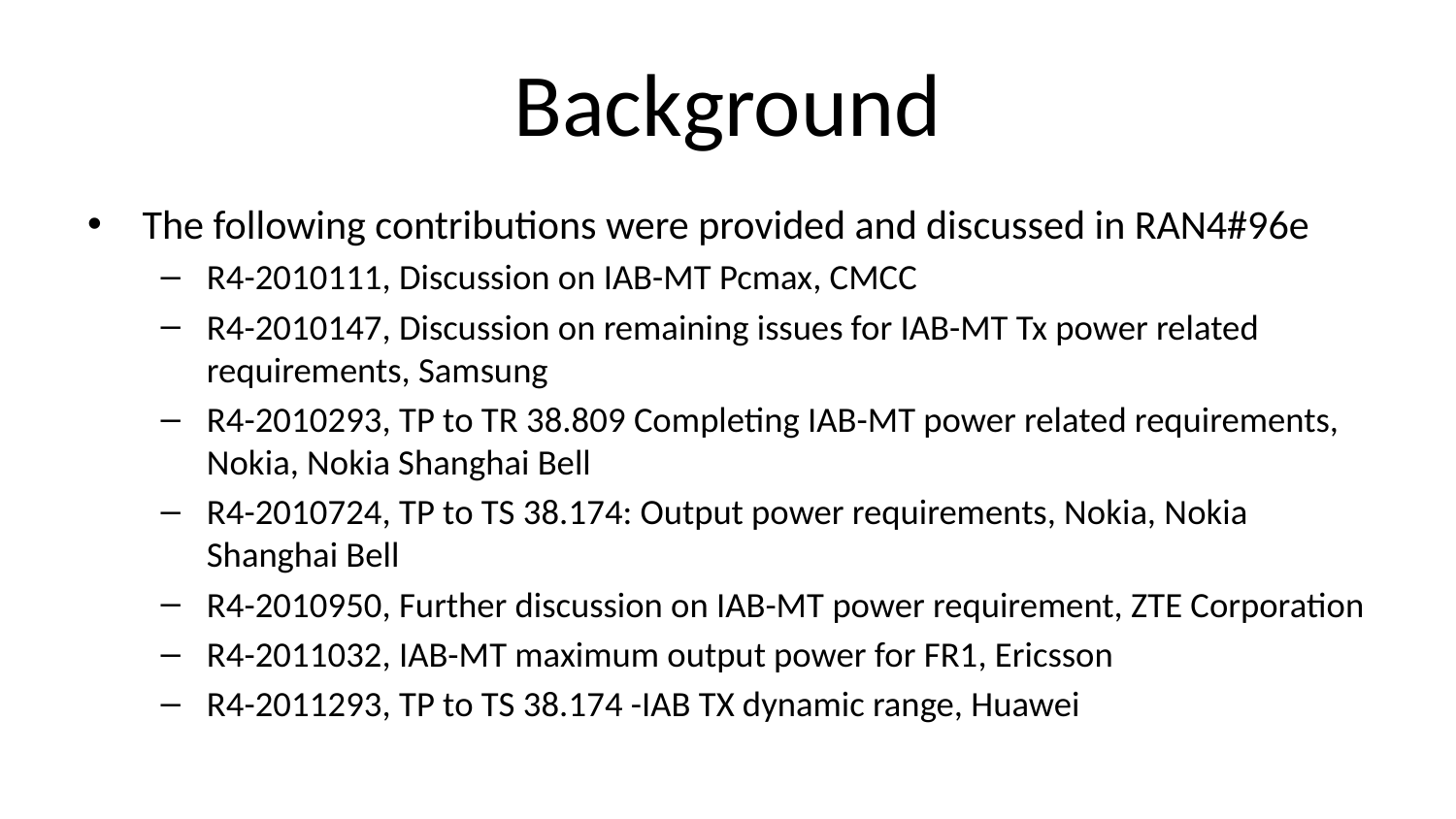

# Background
The following contributions were provided and discussed in RAN4#96e
R4-2010111, Discussion on IAB-MT Pcmax, CMCC
R4-2010147, Discussion on remaining issues for IAB-MT Tx power related requirements, Samsung
R4-2010293, TP to TR 38.809 Completing IAB-MT power related requirements, Nokia, Nokia Shanghai Bell
R4-2010724, TP to TS 38.174: Output power requirements, Nokia, Nokia Shanghai Bell
R4-2010950, Further discussion on IAB-MT power requirement, ZTE Corporation
R4-2011032, IAB-MT maximum output power for FR1, Ericsson
R4-2011293, TP to TS 38.174 -IAB TX dynamic range, Huawei